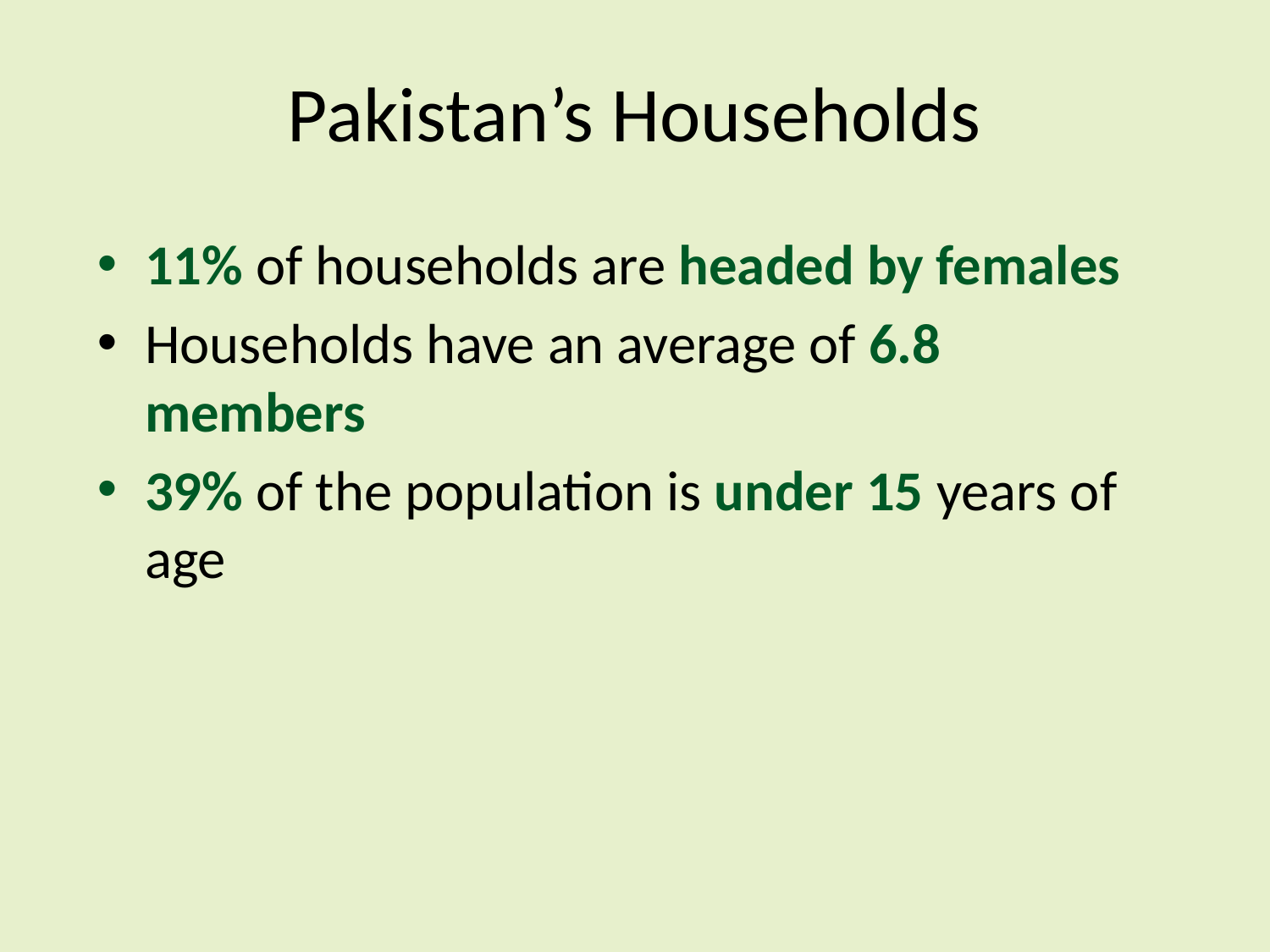

# Pakistan’s Households
11% of households are headed by females
Households have an average of 6.8 members
39% of the population is under 15 years of age